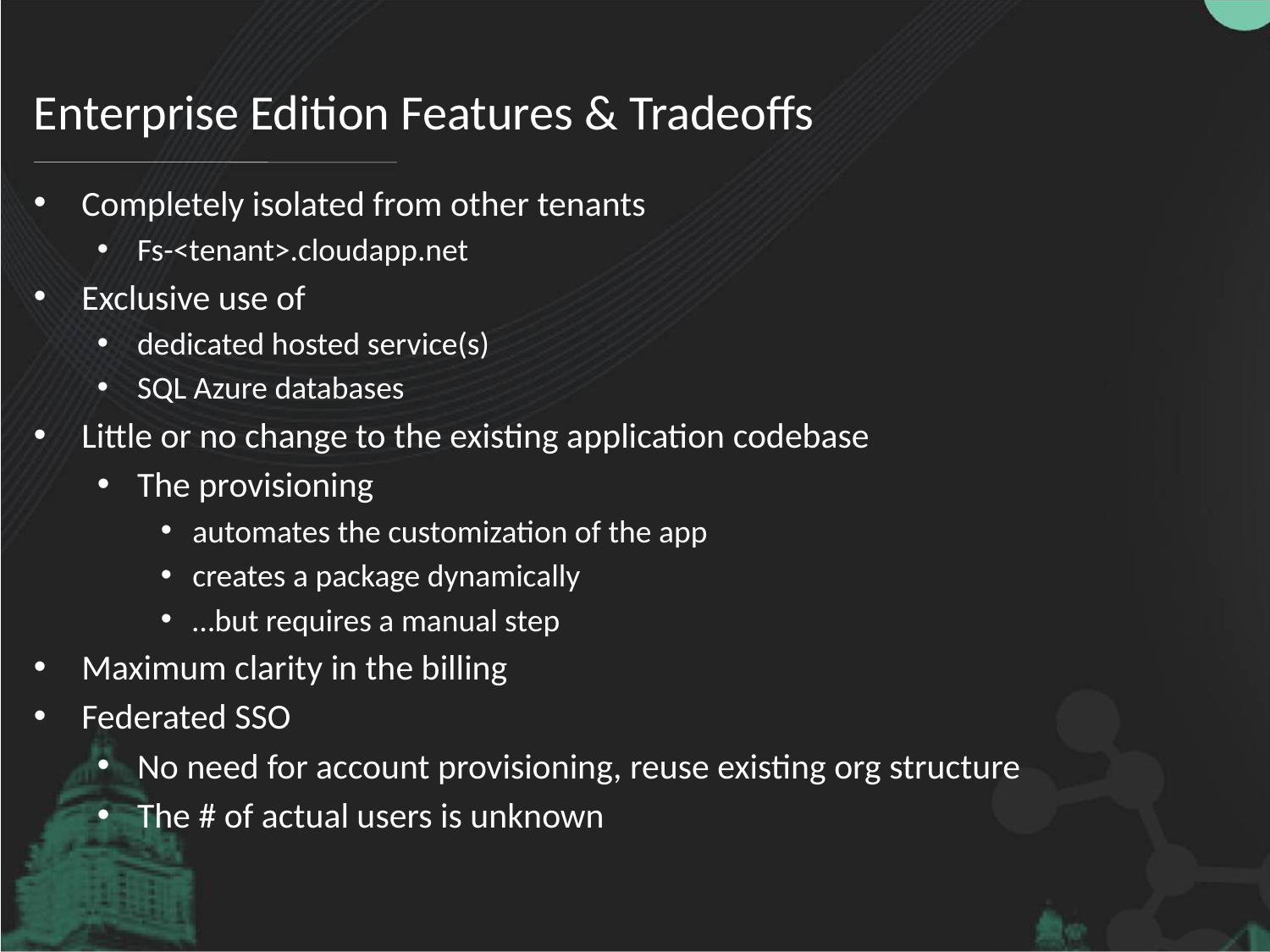

# Enterprise Edition Features & Tradeoffs
Completely isolated from other tenants
Fs-<tenant>.cloudapp.net
Exclusive use of
dedicated hosted service(s)
SQL Azure databases
Little or no change to the existing application codebase
The provisioning
automates the customization of the app
creates a package dynamically
…but requires a manual step
Maximum clarity in the billing
Federated SSO
No need for account provisioning, reuse existing org structure
The # of actual users is unknown